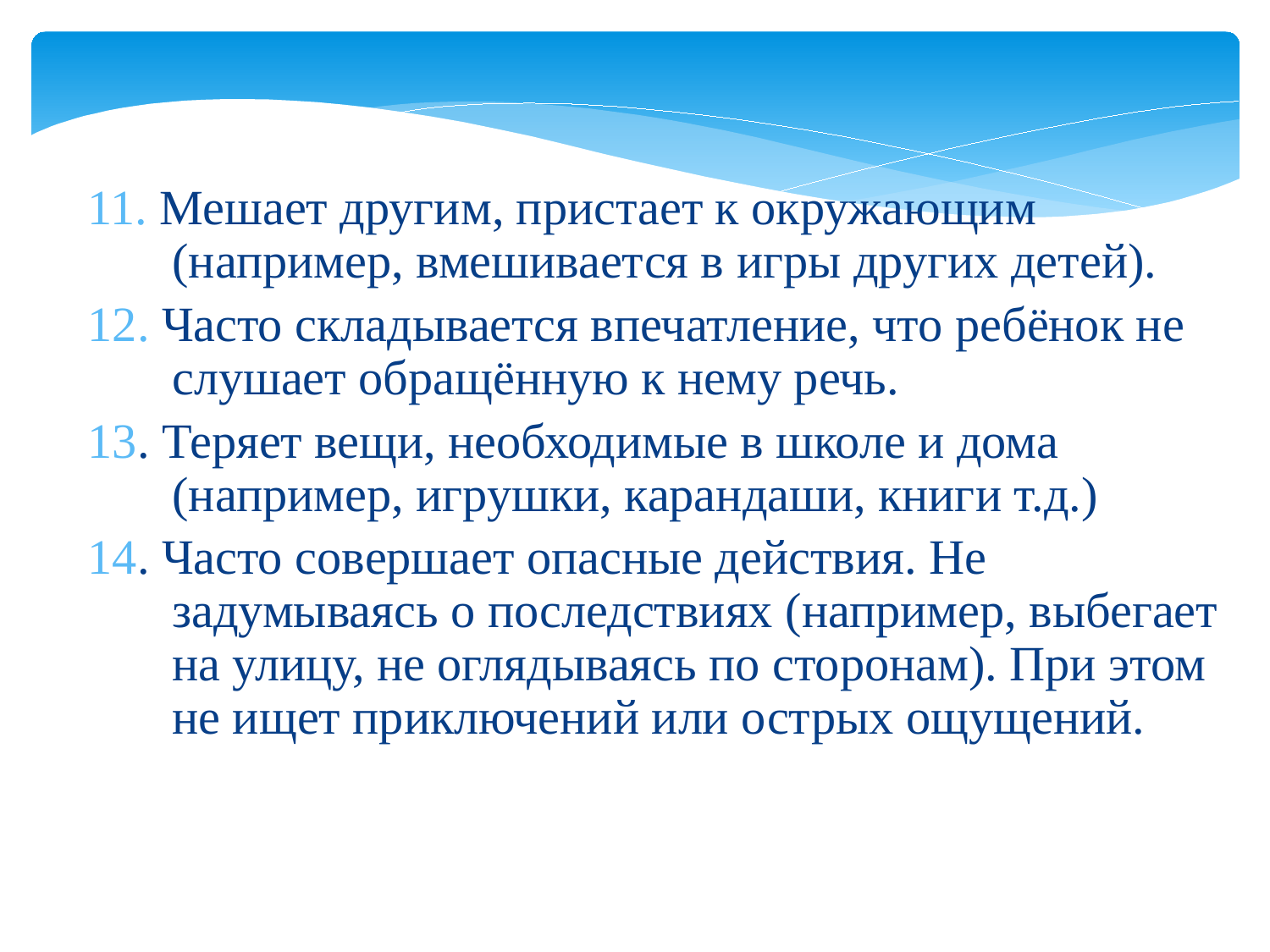

11. Мешает другим, пристает к окружающим (например, вмешивается в игры других детей).
12. Часто складывается впечатление, что ребёнок не слушает обращённую к нему речь.
13. Теряет вещи, необходимые в школе и дома (например, игрушки, карандаши, книги т.д.)
14. Часто совершает опасные действия. Не задумываясь о последствиях (например, выбегает на улицу, не оглядываясь по сторонам). При этом не ищет приключений или острых ощущений.